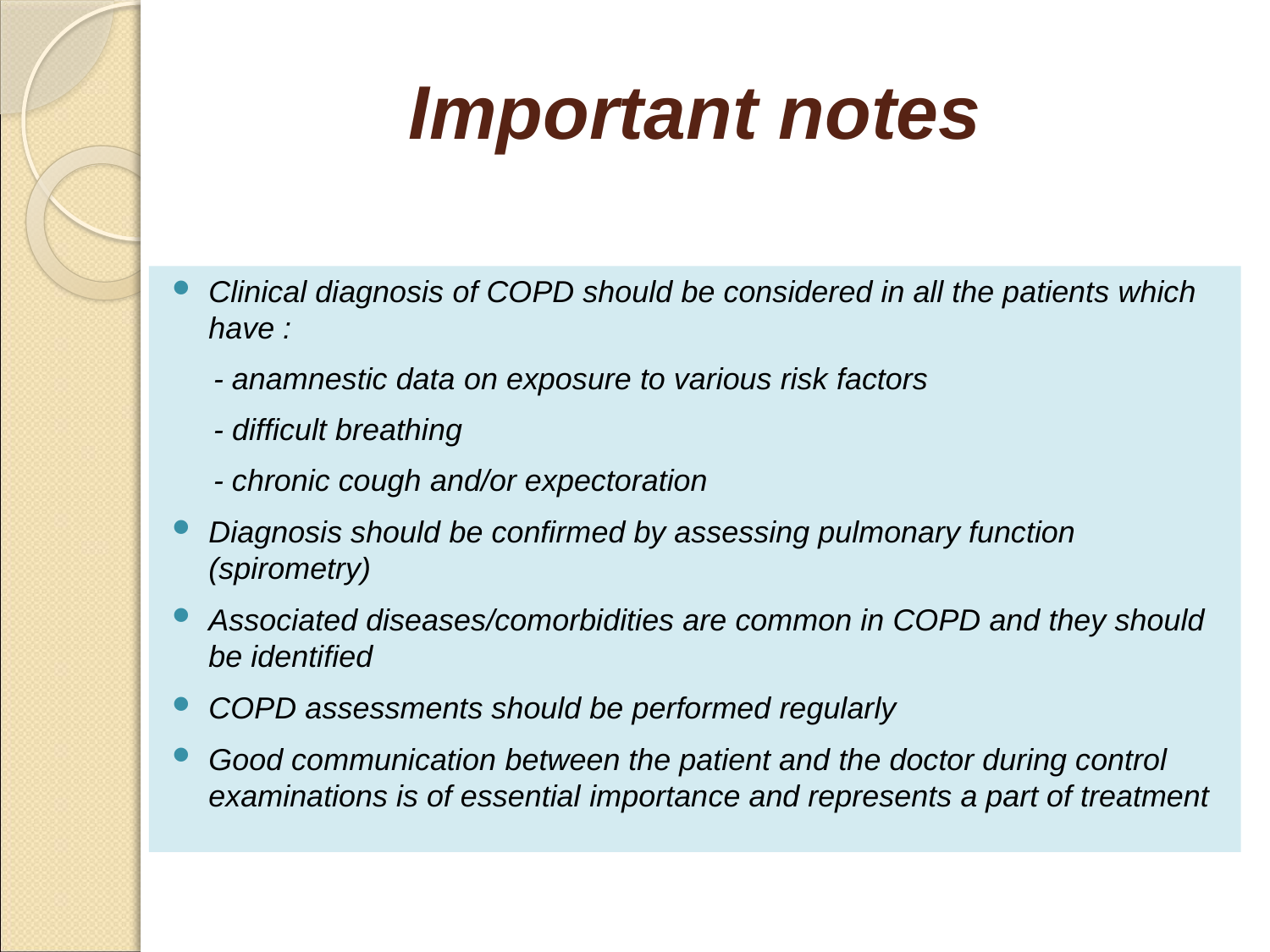

# Important notes
Clinical diagnosis of COPD should be considered in all the patients which have :
- anamnestic data on exposure to various risk factors
- difficult breathing
- chronic cough and/or expectoration
Diagnosis should be confirmed by assessing pulmonary function (spirometry)
Associated diseases/comorbidities are common in COPD and they should be identified
COPD assessments should be performed regularly
Good communication between the patient and the doctor during control examinations is of essential importance and represents a part of treatment